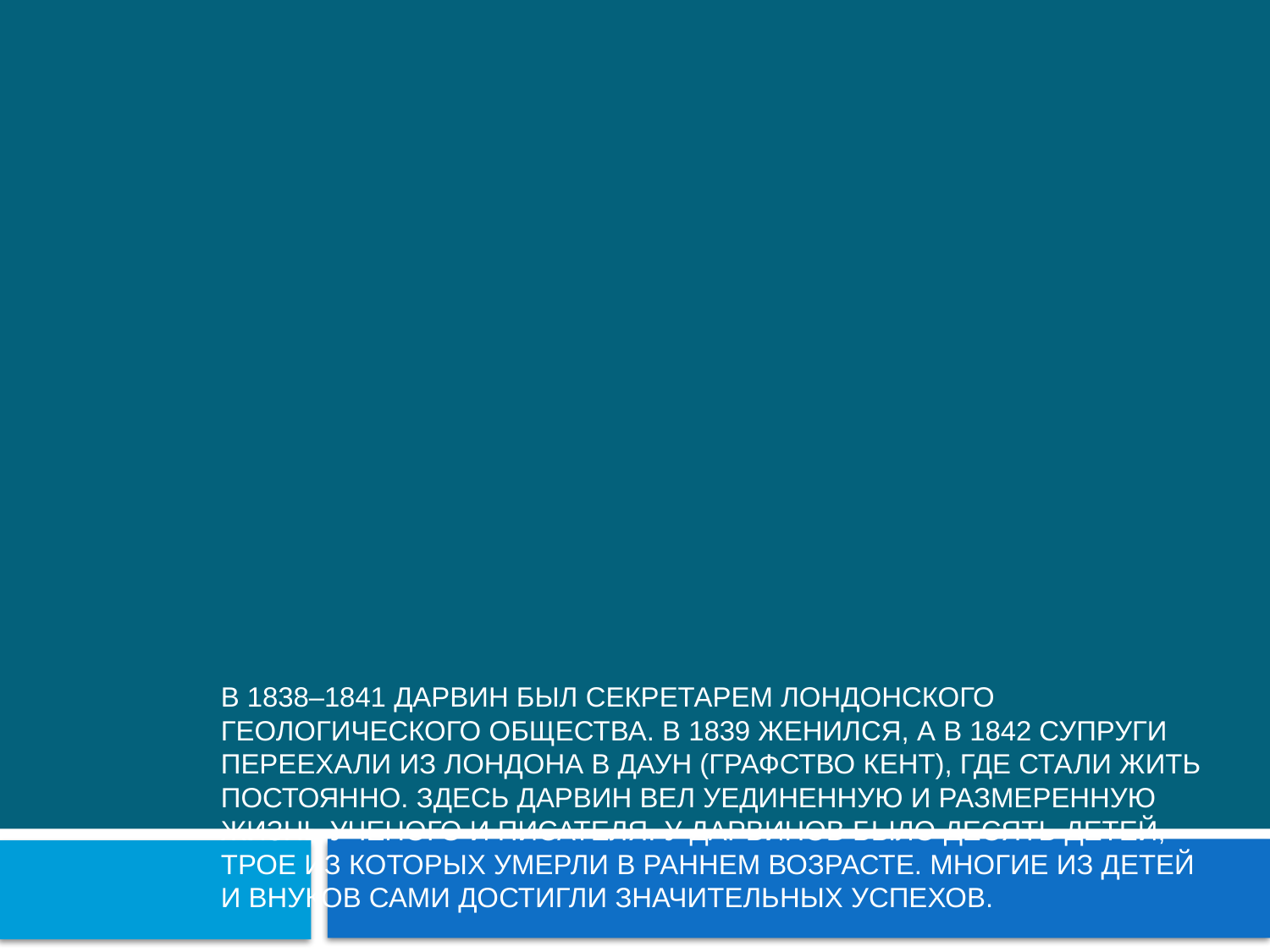

# В 1838–1841 Дарвин был секретарем Лондонского геологического общества. В 1839 женился, а в 1842 супруги переехали из Лондона в Даун (графство Кент), где стали жить постоянно. Здесь Дарвин вел уединенную и размеренную жизнь ученого и писателя. У Дарвинов было десять детей, трое из которых умерли в раннем возрасте. Многие из детей и внуков сами достигли значительных успехов.